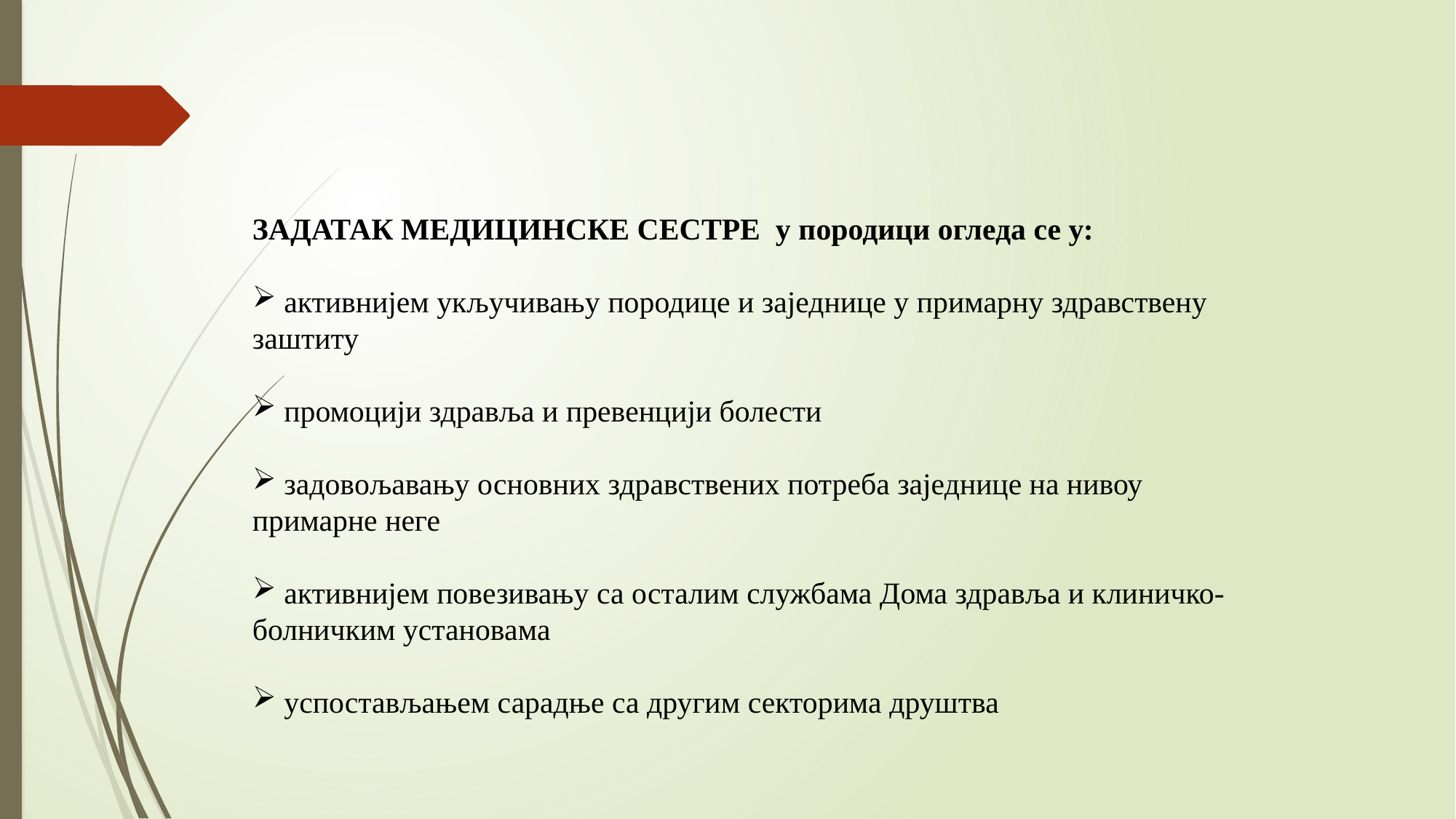

ЗАДАТАК МЕДИЦИНСКЕ СЕСТРЕ  у породици огледа се у:

 активнијем укључивању породице и заједнице у примарну здравствену
заштиту

 промоцији здравља и превенцији болести

 задовољавању основних здравствених потреба заједнице на нивоу
примарне неге

 активнијем повезивању са осталим службама Дома здравља и клиничко-
болничким установама

 успостављањем сарадње са другим секторима друштва